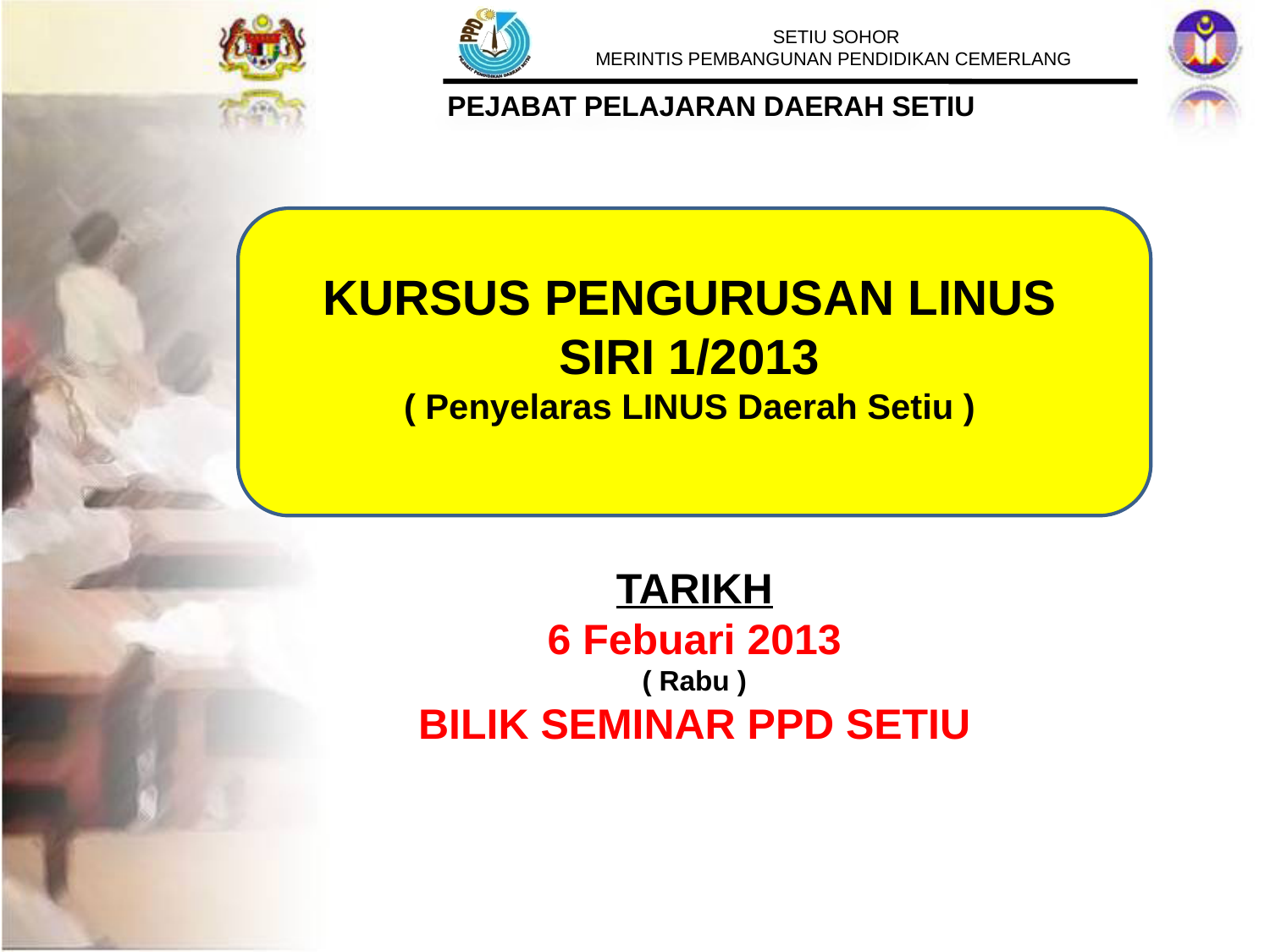

KURSUS PENGURUSAN LINUS SIRI 1/2013
( Penyelaras LINUS Daerah Setiu )

TARIKH
6 Febuari 2013
( Rabu )
BILIK SEMINAR PPD SETIU